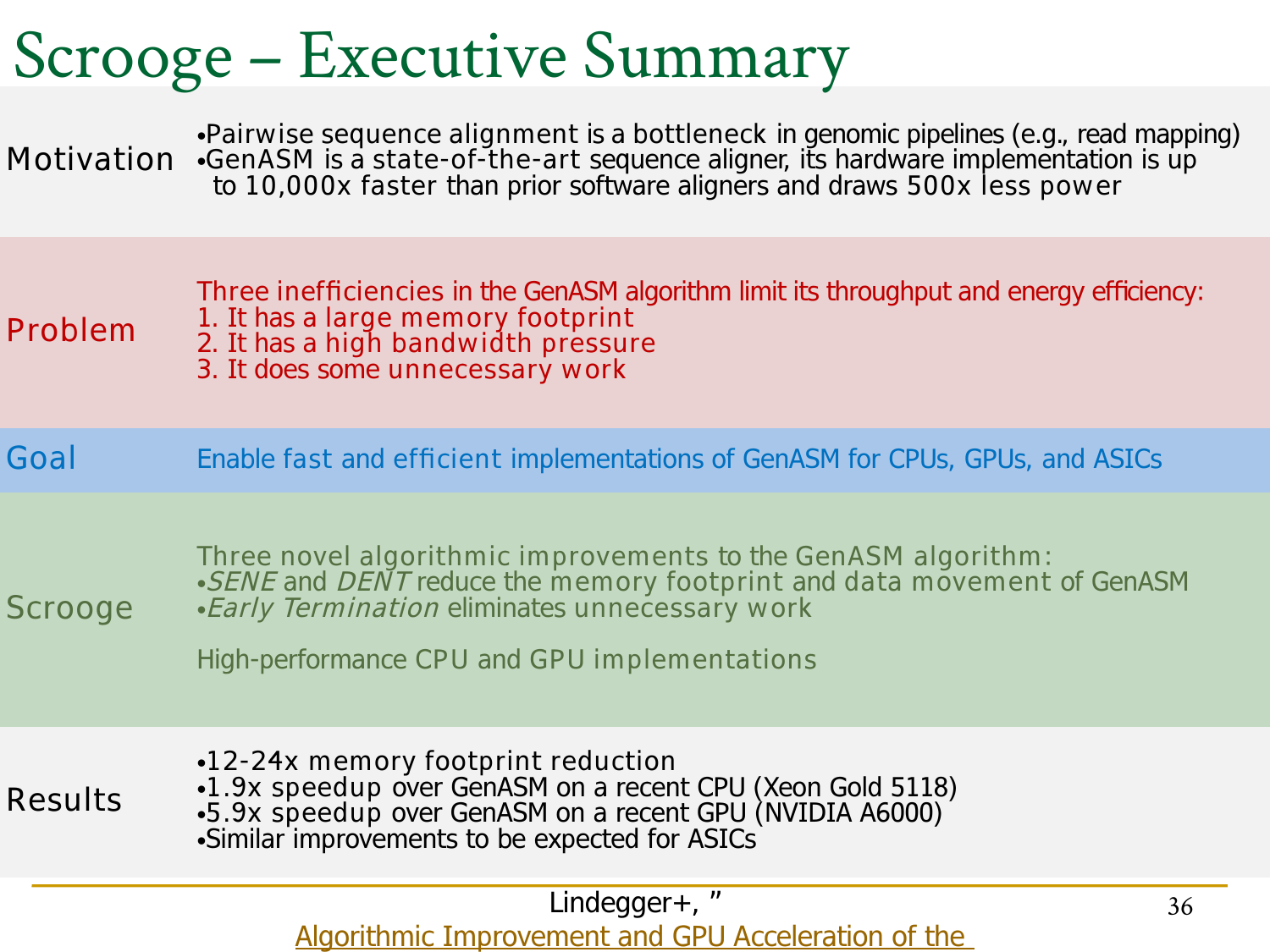

# Scrooge – Executive Summary
| Motivation | Pairwise sequence alignment is a bottleneck in genomic pipelines (e.g., read mapping) GenASM is a state-of-the-art sequence aligner, its hardware implementation is up to 10,000x faster than prior software aligners and draws 500x less power |
| --- | --- |
| Problem | Three inefficiencies in the GenASM algorithm limit its throughput and energy efficiency: It has a large memory footprint It has a high bandwidth pressure It does some unnecessary work |
| --- | --- |
| Goal | Enable fast and efficient implementations of GenASM for CPUs, GPUs, and ASICs |
| --- | --- |
| Scrooge | Three novel algorithmic improvements to the GenASM algorithm: SENE and DENT reduce the memory footprint and data movement of GenASM Early Termination eliminates unnecessary work High-performance CPU and GPU implementations |
| --- | --- |
| Results | 12-24x memory footprint reduction 1.9x speedup over GenASM on a recent CPU (Xeon Gold 5118) 5.9x speedup over GenASM on a recent GPU (NVIDIA A6000) Similar improvements to be expected for ASICs |
| --- | --- |
36
Lindegger+, ”Algorithmic Improvement and GPU Acceleration of the GenASM Algorithm“, HiCOMB 2022